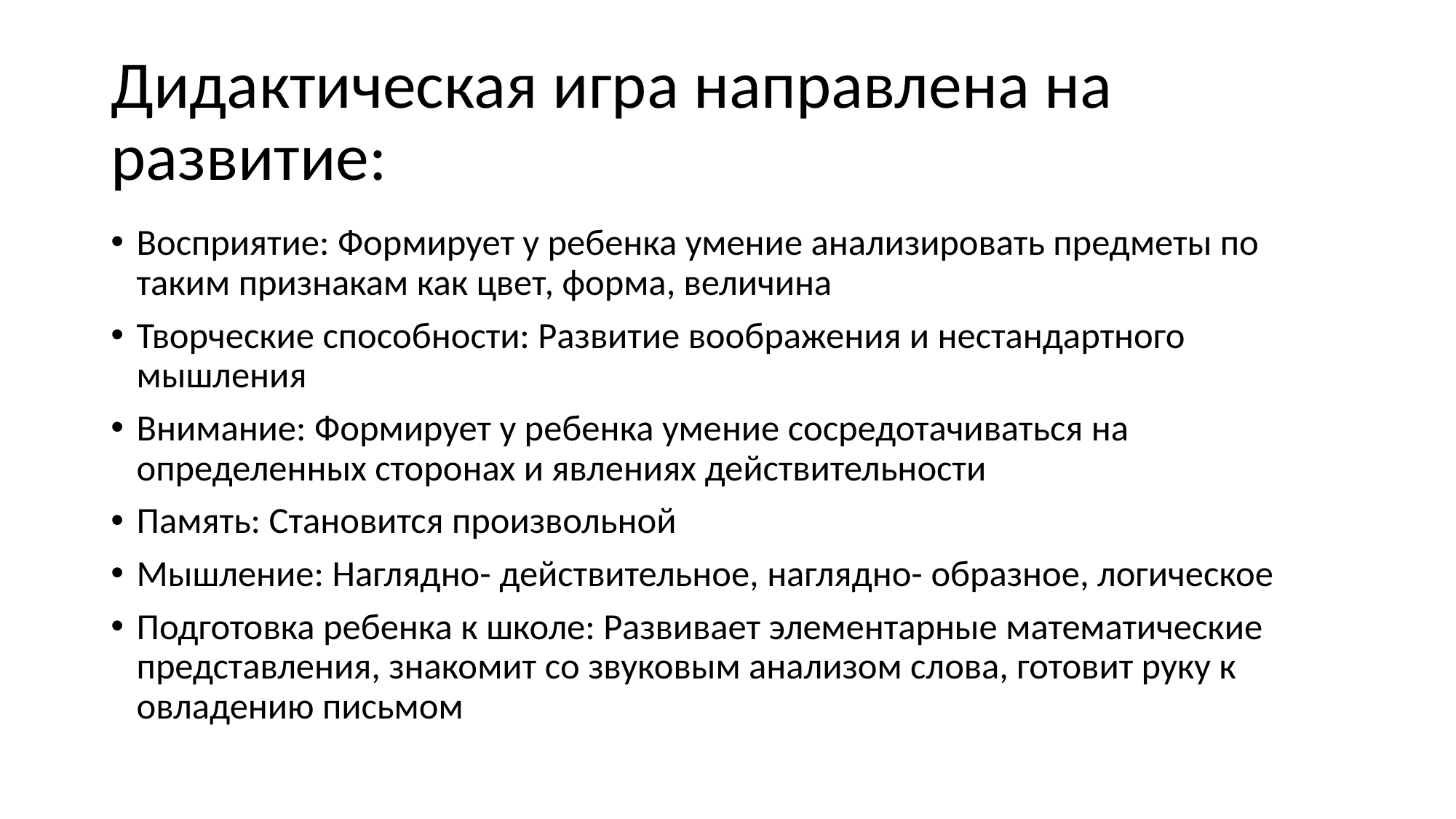

# Дидактическая игра направлена на развитие:
Восприятие: Формирует у ребенка умение анализировать предметы по таким признакам как цвет, форма, величина
Творческие способности: Развитие воображения и нестандартного мышления
Внимание: Формирует у ребенка умение сосредотачиваться на определенных сторонах и явлениях действительности
Память: Становится произвольной
Мышление: Наглядно- действительное, наглядно- образное, логическое
Подготовка ребенка к школе: Развивает элементарные математические представления, знакомит со звуковым анализом слова, готовит руку к овладению письмом